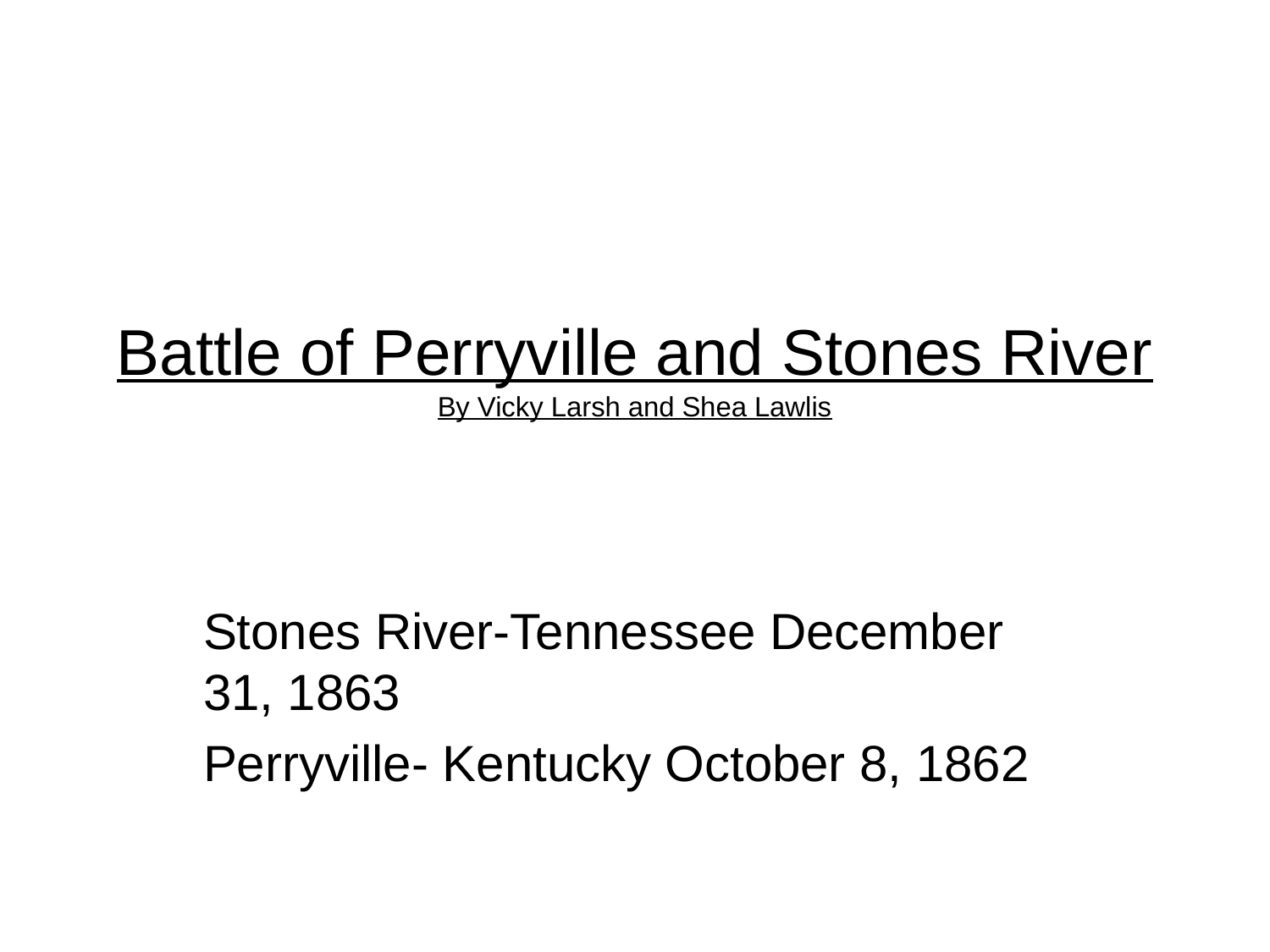

# Battle of Perryville and Stones River By Vicky Larsh and Shea Lawlis
Stones River-Tennessee December 31, 1863
Perryville- Kentucky October 8, 1862